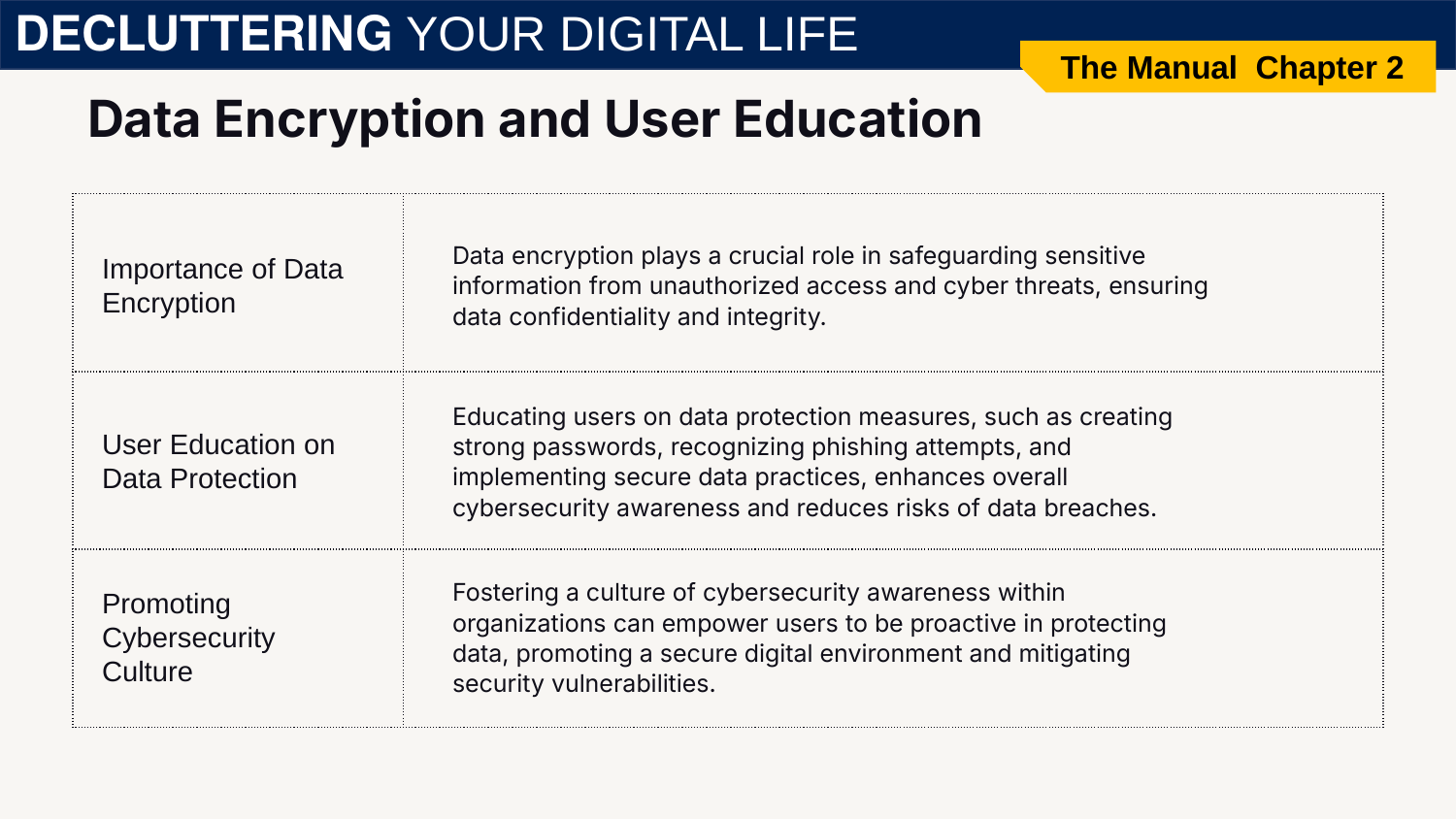

DECLUTTERING YOUR DIGITAL LIFE
The Manual  Chapter 2

# Data Encryption and User Education
|  |  |
| --- | --- |
|  |  |
|  |  |
Data encryption plays a crucial role in safeguarding sensitive information from unauthorized access and cyber threats, ensuring data confidentiality and integrity.
Importance of Data Encryption
Educating users on data protection measures, such as creating strong passwords, recognizing phishing attempts, and implementing secure data practices, enhances overall cybersecurity awareness and reduces risks of data breaches.
User Education on Data Protection
Fostering a culture of cybersecurity awareness within organizations can empower users to be proactive in protecting data, promoting a secure digital environment and mitigating security vulnerabilities.
Promoting Cybersecurity Culture